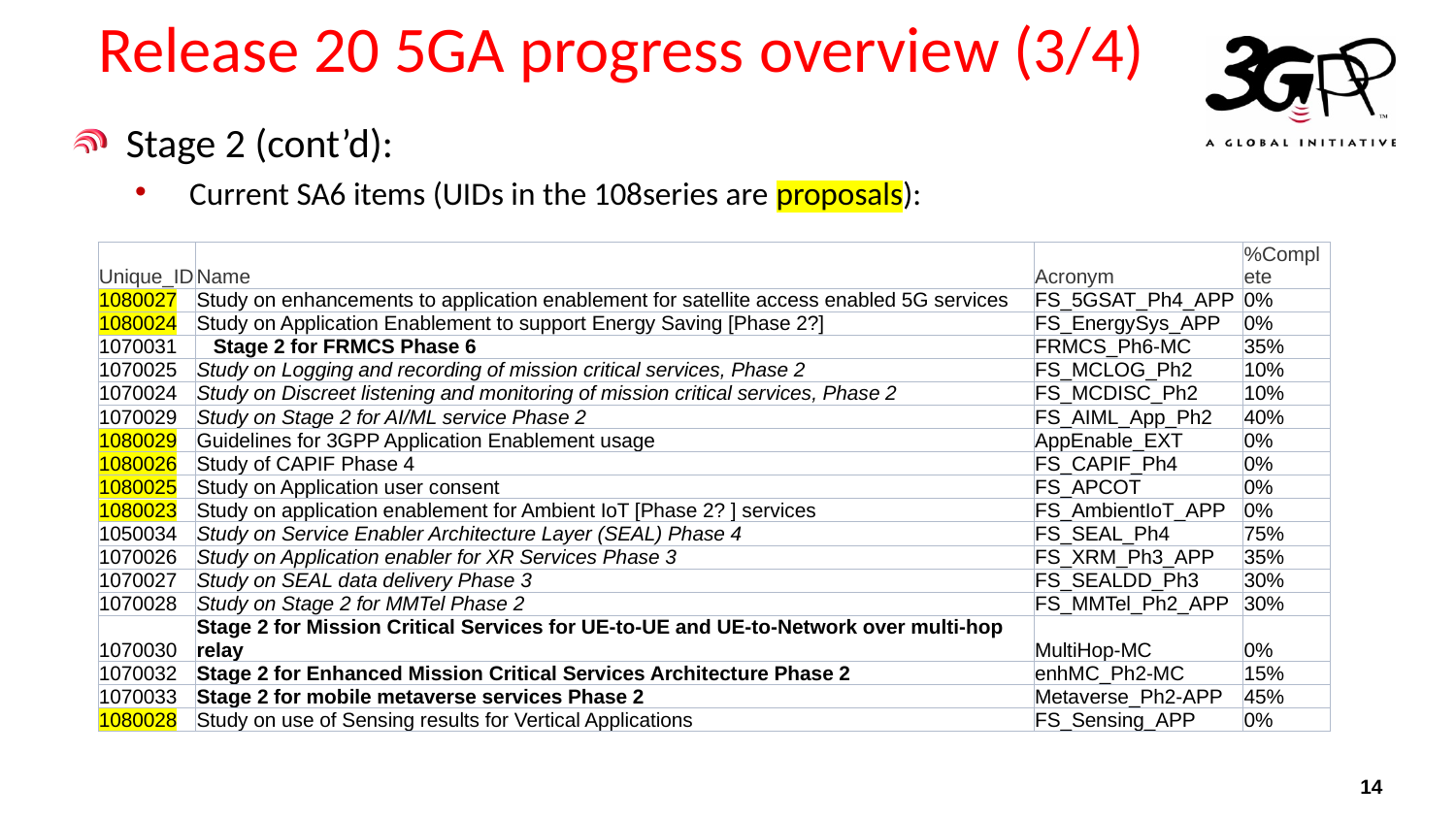

# Release 20 5GA progress overview (3/4)
Stage 2 (cont’d):
Current SA6 items (UIDs in the 108series are proposals):

| Unique\_ID | Name | Acronym | %Complete |
| --- | --- | --- | --- |
| 1080027 | Study on enhancements to application enablement for satellite access enabled 5G services | FS\_5GSAT\_Ph4\_APP | 0% |
| 1080024 | Study on Application Enablement to support Energy Saving [Phase 2?] | FS\_EnergySys\_APP | 0% |
| 1070031 | Stage 2 for FRMCS Phase 6 | FRMCS\_Ph6-MC | 35% |
| 1070025 | Study on Logging and recording of mission critical services, Phase 2 | FS\_MCLOG\_Ph2 | 10% |
| 1070024 | Study on Discreet listening and monitoring of mission critical services, Phase 2 | FS\_MCDISC\_Ph2 | 10% |
| 1070029 | Study on Stage 2 for AI/ML service Phase 2 | FS\_AIML\_App\_Ph2 | 40% |
| 1080029 | Guidelines for 3GPP Application Enablement usage | AppEnable\_EXT | 0% |
| 1080026 | Study of CAPIF Phase 4 | FS\_CAPIF\_Ph4 | 0% |
| 1080025 | Study on Application user consent | FS\_APCOT | 0% |
| 1080023 | Study on application enablement for Ambient IoT [Phase 2? ] services | FS\_AmbientIoT\_APP | 0% |
| 1050034 | Study on Service Enabler Architecture Layer (SEAL) Phase 4 | FS\_SEAL\_Ph4 | 75% |
| 1070026 | Study on Application enabler for XR Services Phase 3 | FS\_XRM\_Ph3\_APP | 35% |
| 1070027 | Study on SEAL data delivery Phase 3 | FS\_SEALDD\_Ph3 | 30% |
| 1070028 | Study on Stage 2 for MMTel Phase 2 | FS\_MMTel\_Ph2\_APP | 30% |
| 1070030 | Stage 2 for Mission Critical Services for UE-to-UE and UE-to-Network over multi-hop relay | MultiHop-MC | 0% |
| 1070032 | Stage 2 for Enhanced Mission Critical Services Architecture Phase 2 | enhMC\_Ph2-MC | 15% |
| 1070033 | Stage 2 for mobile metaverse services Phase 2 | Metaverse\_Ph2-APP | 45% |
| 1080028 | Study on use of Sensing results for Vertical Applications | FS\_Sensing\_APP | 0% |